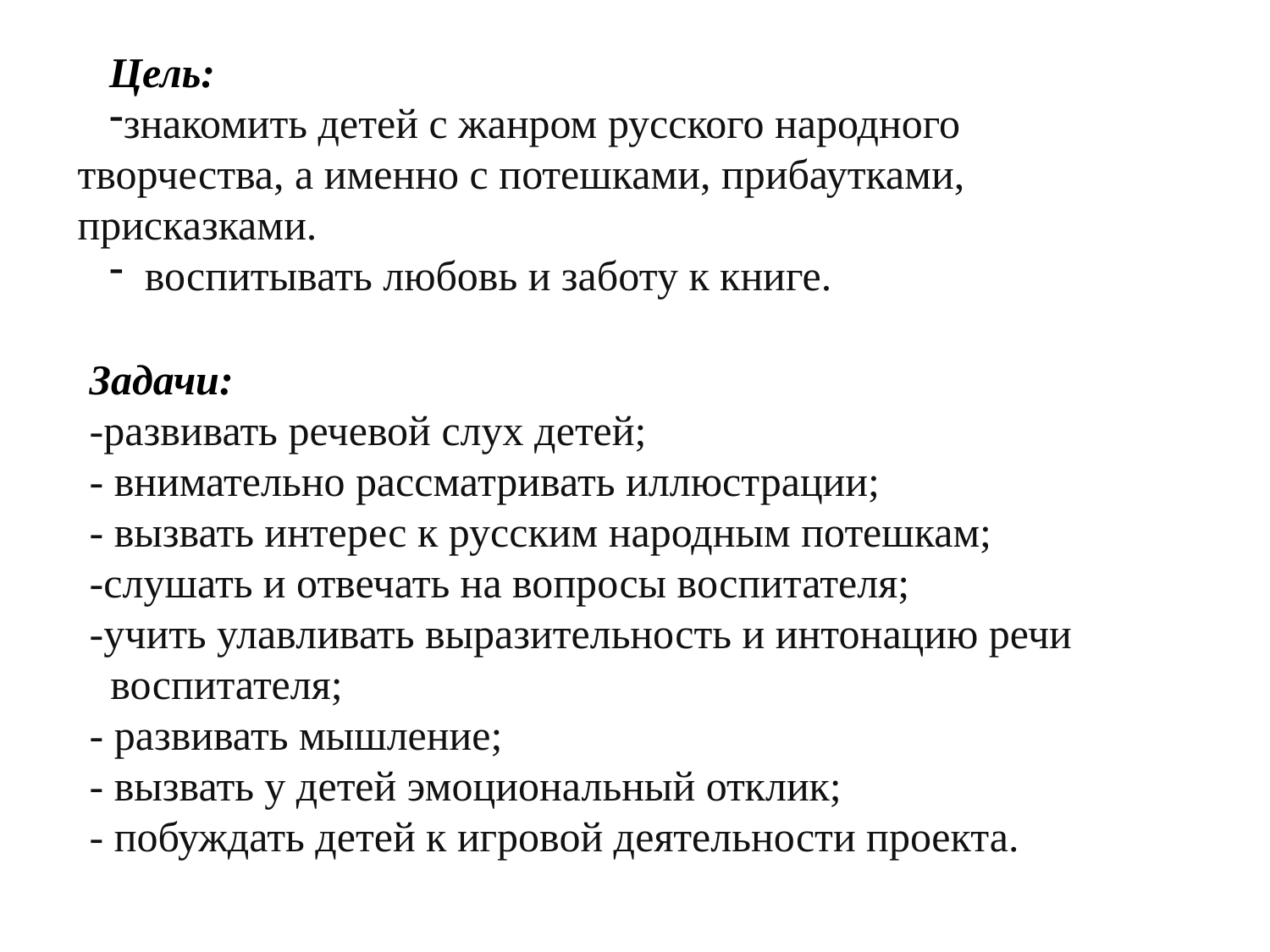

Цель:
знакомить детей с жанром русского народного творчества, а именно с потешками, прибаутками, присказками.
  воспитывать любовь и заботу к книге.
Задачи:
-развивать речевой слух детей;
- внимательно рассматривать иллюстрации;
- вызвать интерес к русским народным потешкам;
-слушать и отвечать на вопросы воспитателя;
-учить улавливать выразительность и интонацию речи
  воспитателя;
- развивать мышление;
- вызвать у детей эмоциональный отклик;
- побуждать детей к игровой деятельности проекта.